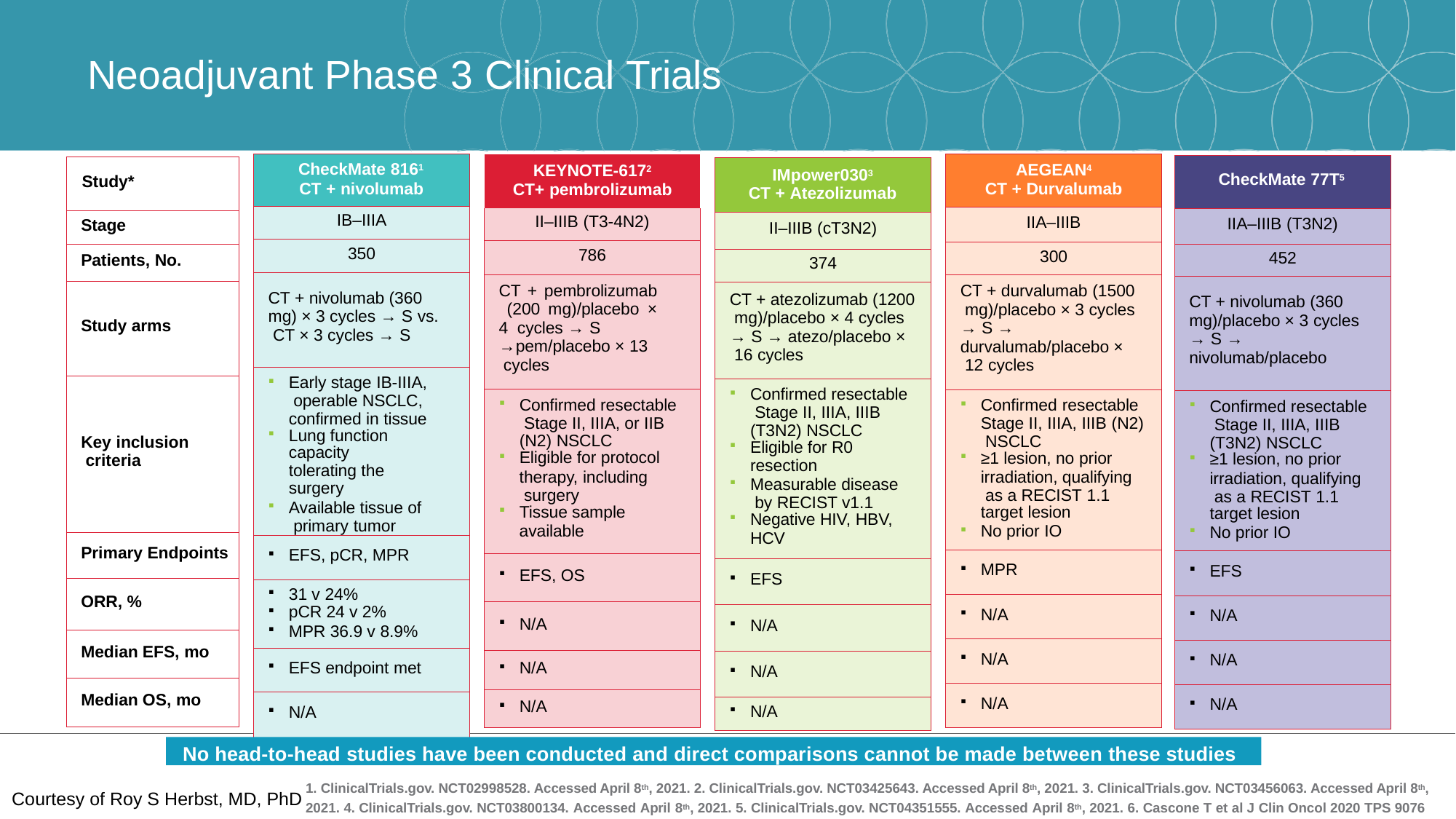

# Neoadjuvant Phase 3 Clinical Trials
| KEYNOTE-6172 CT+ pembrolizumab |
| --- |
| II–IIIB (T3-4N2) |
| 786 |
| CT + pembrolizumab (200 mg)/placebo × 4 cycles → S →pem/placebo × 13 cycles |
| Confirmed resectable Stage II, IIIA, or IIB (N2) NSCLC Eligible for protocol therapy, including surgery Tissue sample available |
| EFS, OS |
| N/A |
| N/A |
| N/A |
| AEGEAN4 CT + Durvalumab |
| --- |
| IIA–IIIB |
| 300 |
| CT + durvalumab (1500 mg)/placebo × 3 cycles → S → durvalumab/placebo × 12 cycles |
| Confirmed resectable Stage II, IIIA, IIIB (N2) NSCLC ≥1 lesion, no prior irradiation, qualifying as a RECIST 1.1 target lesion No prior IO |
| MPR |
| N/A |
| N/A |
| N/A |
| CheckMate 8161 CT + nivolumab |
| --- |
| IB–IIIA |
| 350 |
| CT + nivolumab (360 mg) × 3 cycles → S vs. CT × 3 cycles → S |
| Early stage IB-IIIA, operable NSCLC, confirmed in tissue Lung function capacity tolerating the surgery Available tissue of primary tumor |
| EFS, pCR, MPR |
| 31 v 24% pCR 24 v 2% MPR 36.9 v 8.9% |
| EFS endpoint met |
| N/A |
| CheckMate 77T5 |
| --- |
| IIA–IIIB (T3N2) |
| 452 |
| CT + nivolumab (360 mg)/placebo × 3 cycles → S → nivolumab/placebo |
| Confirmed resectable Stage II, IIIA, IIIB (T3N2) NSCLC ≥1 lesion, no prior irradiation, qualifying as a RECIST 1.1 target lesion No prior IO |
| EFS |
| N/A |
| N/A |
| N/A |
| Study\* |
| --- |
| Stage |
| Patients, No. |
| Study arms |
| Key inclusion criteria |
| Primary Endpoints |
| ORR, % |
| Median EFS, mo |
| Median OS, mo |
| IMpower0303 CT + Atezolizumab |
| --- |
| II–IIIB (cT3N2) |
| 374 |
| CT + atezolizumab (1200 mg)/placebo × 4 cycles → S → atezo/placebo × 16 cycles |
| Confirmed resectable Stage II, IIIA, IIIB (T3N2) NSCLC Eligible for R0 resection Measurable disease by RECIST v1.1 Negative HIV, HBV, HCV |
| EFS |
| N/A |
| N/A |
| N/A |

No head-to-head studies have been conducted and direct comparisons cannot be made between these studies
1. ClinicalTrials.gov. NCT02998528. Accessed April 8th, 2021. 2. ClinicalTrials.gov. NCT03425643. Accessed April 8th, 2021. 3. ClinicalTrials.gov. NCT03456063. Accessed April 8th,  2021. 4. ClinicalTrials.gov. NCT03800134. Accessed April 8th, 2021. 5. ClinicalTrials.gov. NCT04351555. Accessed April 8th, 2021. 6. Cascone T et al J Clin Oncol 2020 TPS 9076
Courtesy of Roy S Herbst, MD, PhD